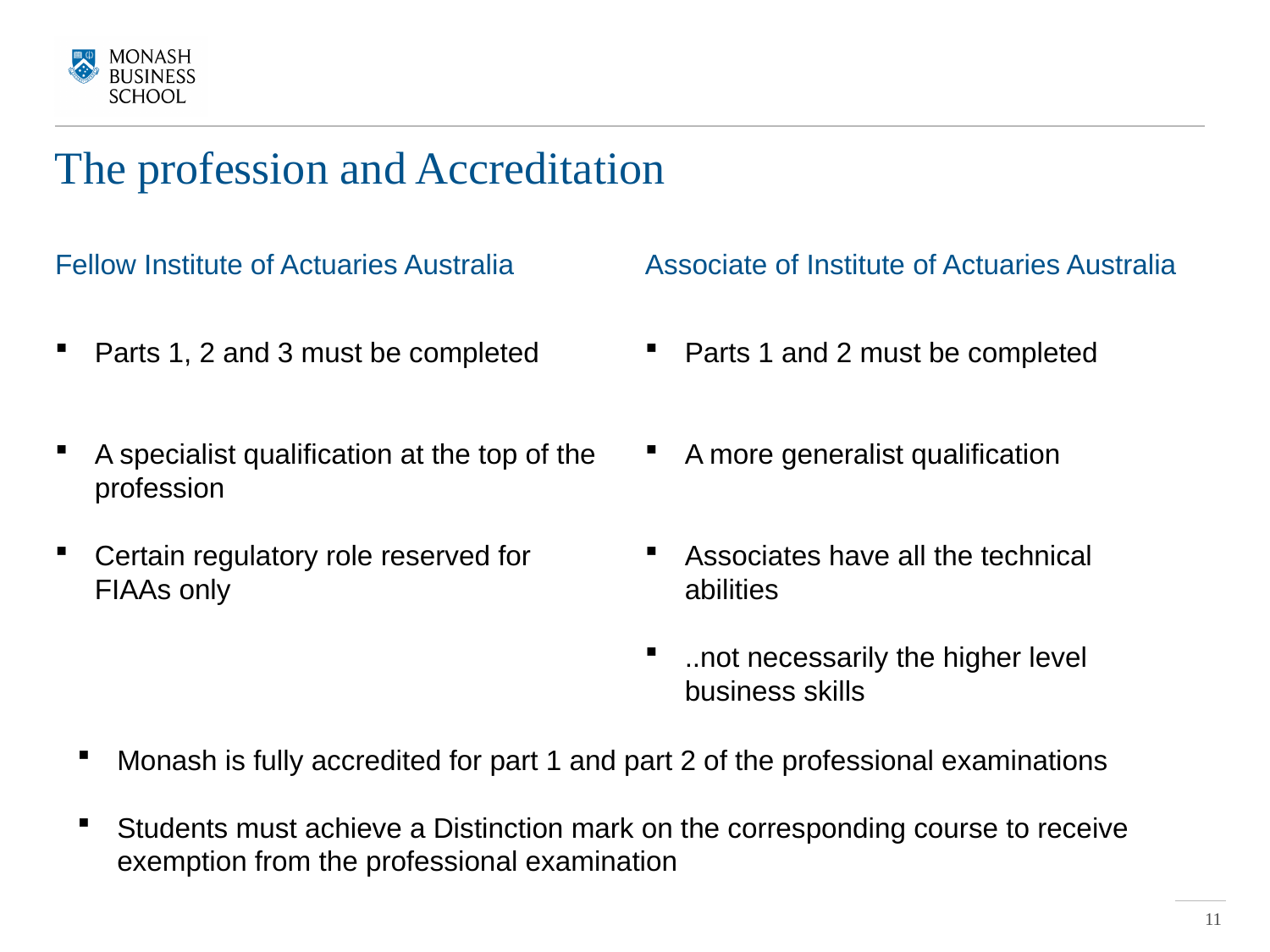

# The profession and Accreditation
Fellow Institute of Actuaries Australia

Parts 1, 2 and 3 must be completed

A specialist qualification at the top of the profession

Certain regulatory role reserved for FIAAs only

Associate of Institute of Actuaries Australia

Parts 1 and 2 must be completed

A more generalist qualification

Associates have all the technical abilities

..not necessarily the higher level business skills

Monash is fully accredited for part 1 and part 2 of the professional examinations

Students must achieve a Distinction mark on the corresponding course to receive exemption from the professional examination
11